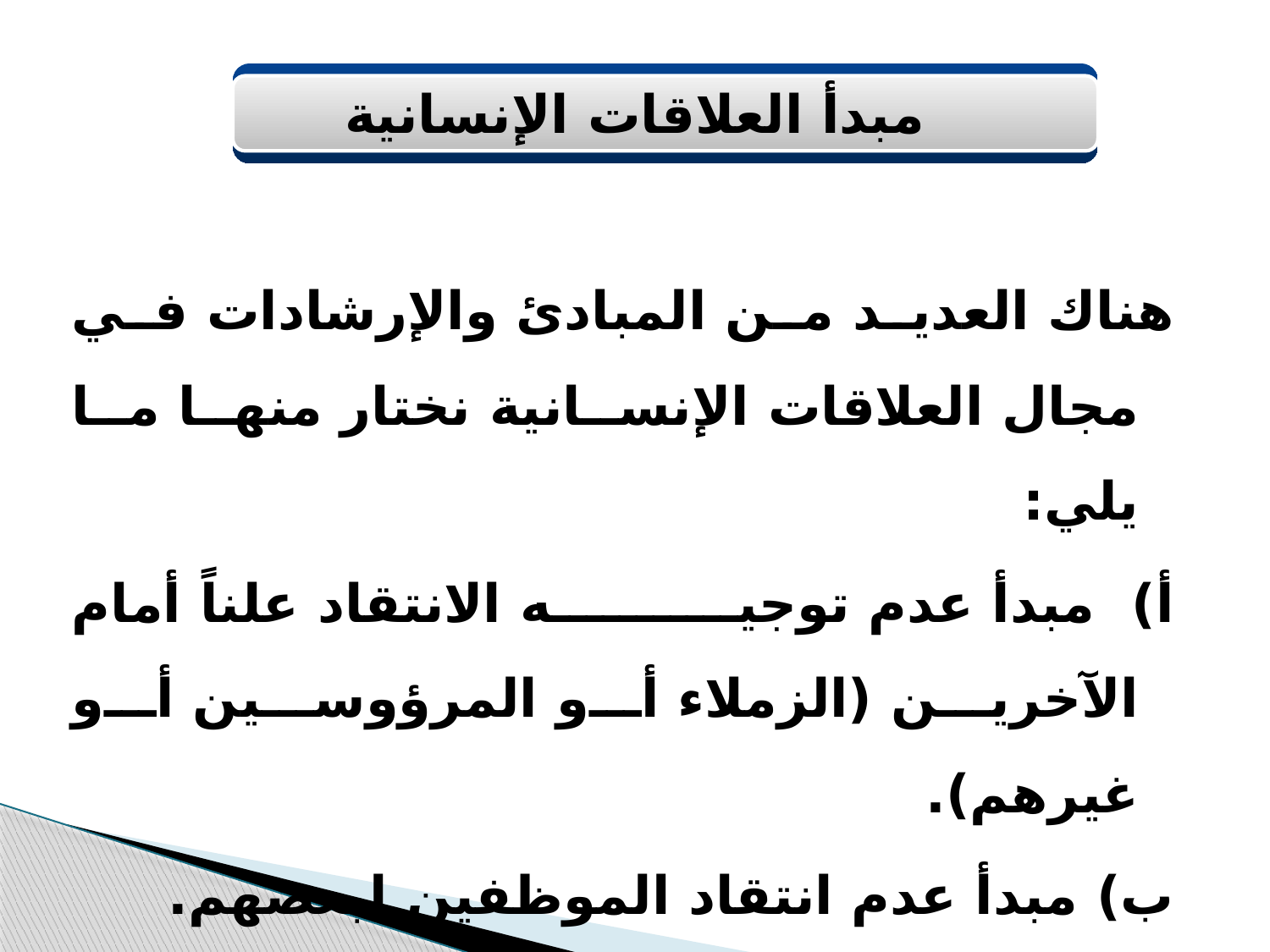

مبدأ العلاقات الإنسانية

هناك العديد من المبادئ والإرشادات في مجال العلاقات الإنسانية نختار منها ما يلي:
أ)  مبدأ عدم توجيه الانتقاد علناً أمام الآخرين (الزملاء أو المرؤوسين أو غيرهم).
ب) مبدأ عدم انتقاد الموظفين لبعضهم.
ج)  مبدأ تنمية الموظفين.